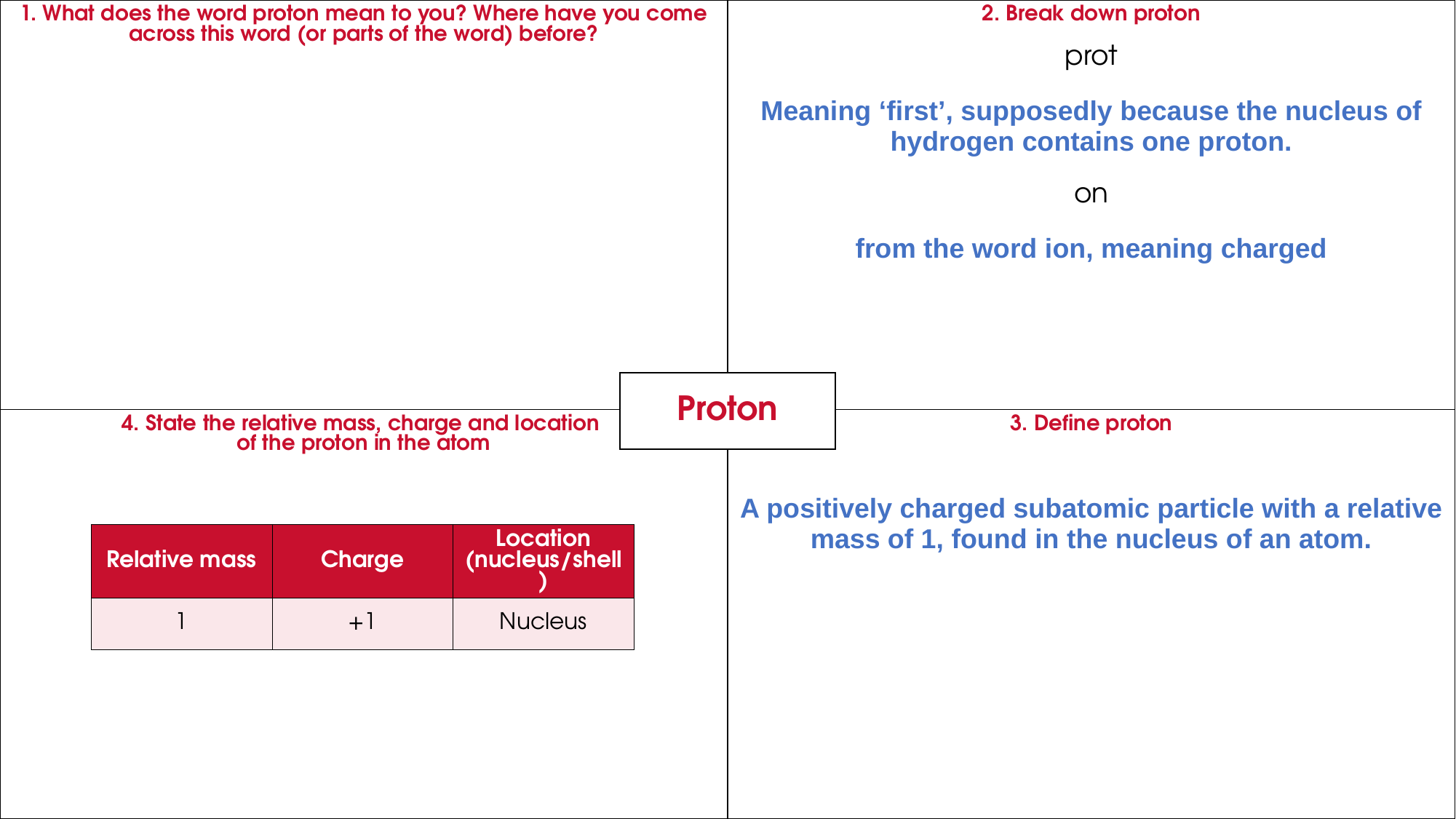

| 1. What does the word proton mean to you? Where have you come across this word (or parts of the word) before? | 2. Break down proton prot Meaning ‘first’, supposedly because the nucleus of hydrogen contains one proton. on from the word ion, meaning charged |
| --- | --- |
| 4. State the relative mass, charge and location of the proton in the atom | 3. Define proton A positively charged subatomic particle with a relative mass of 1, found in the nucleus of an atom. |
| Proton |
| --- |
| Relative mass | Charge | Location (nucleus/shell) |
| --- | --- | --- |
| 1 | +1 | Nucleus |